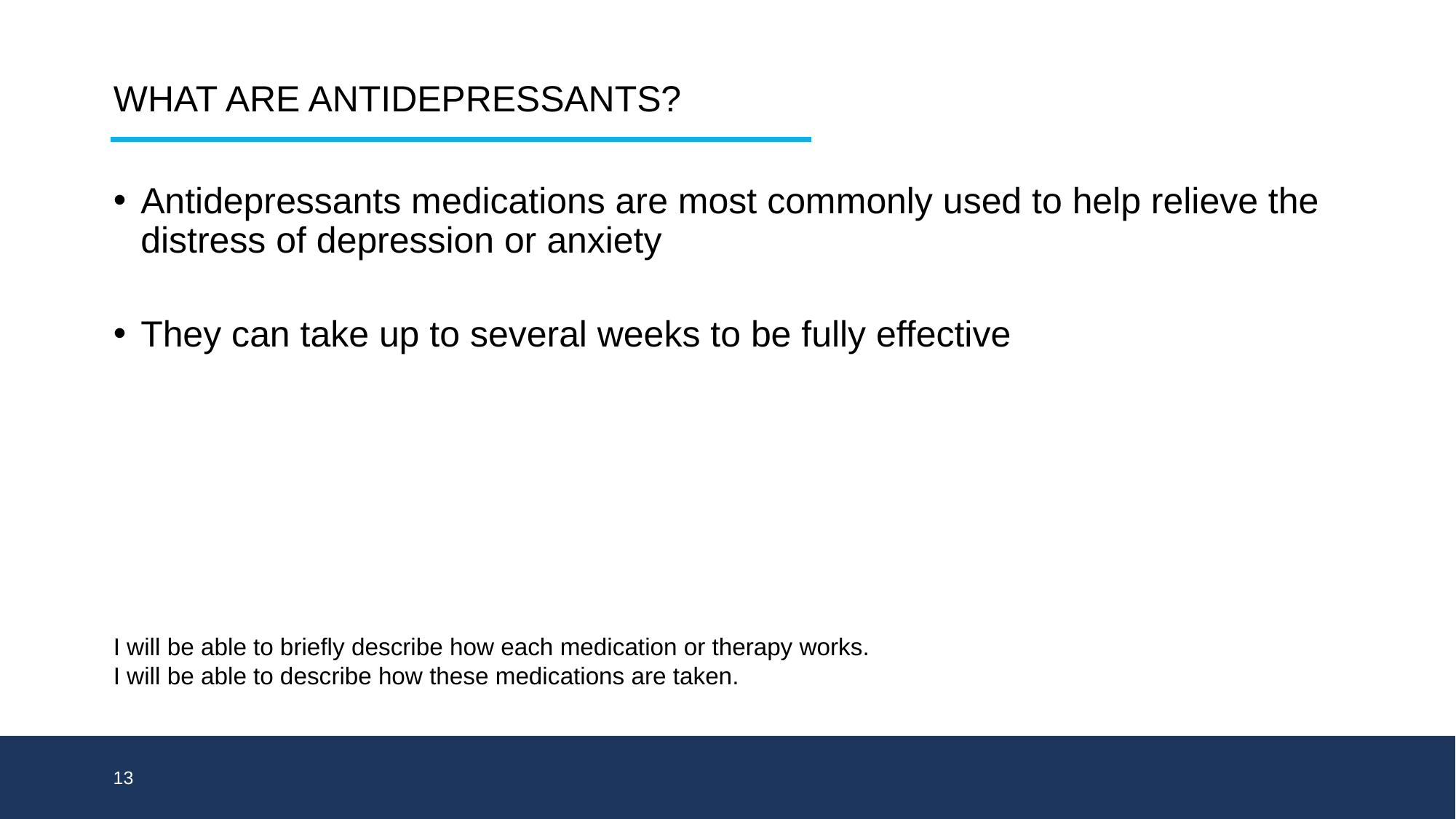

# What are Antidepressants?
Antidepressants medications are most commonly used to help relieve the distress of depression or anxiety

They can take up to several weeks to be fully effective

I will be able to briefly describe how each medication or therapy works.
I will be able to describe how these medications are taken.